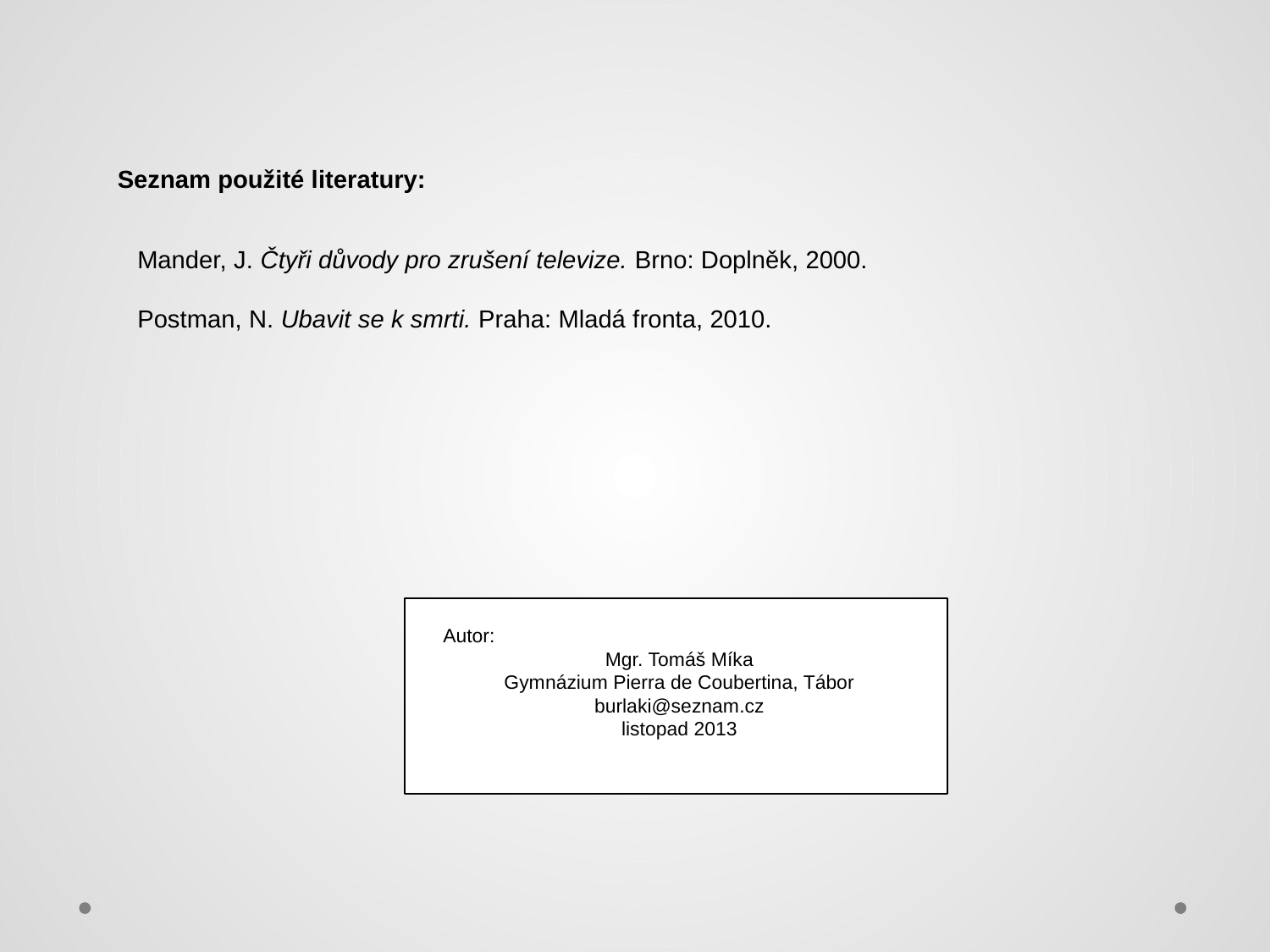

Seznam použité literatury:
Mander, J. Čtyři důvody pro zrušení televize. Brno: Doplněk, 2000.

Postman, N. Ubavit se k smrti. Praha: Mladá fronta, 2010.

Autor:
Mgr. Tomáš Míka
Gymnázium Pierra de Coubertina, Tábor
burlaki@seznam.cz
listopad 2013